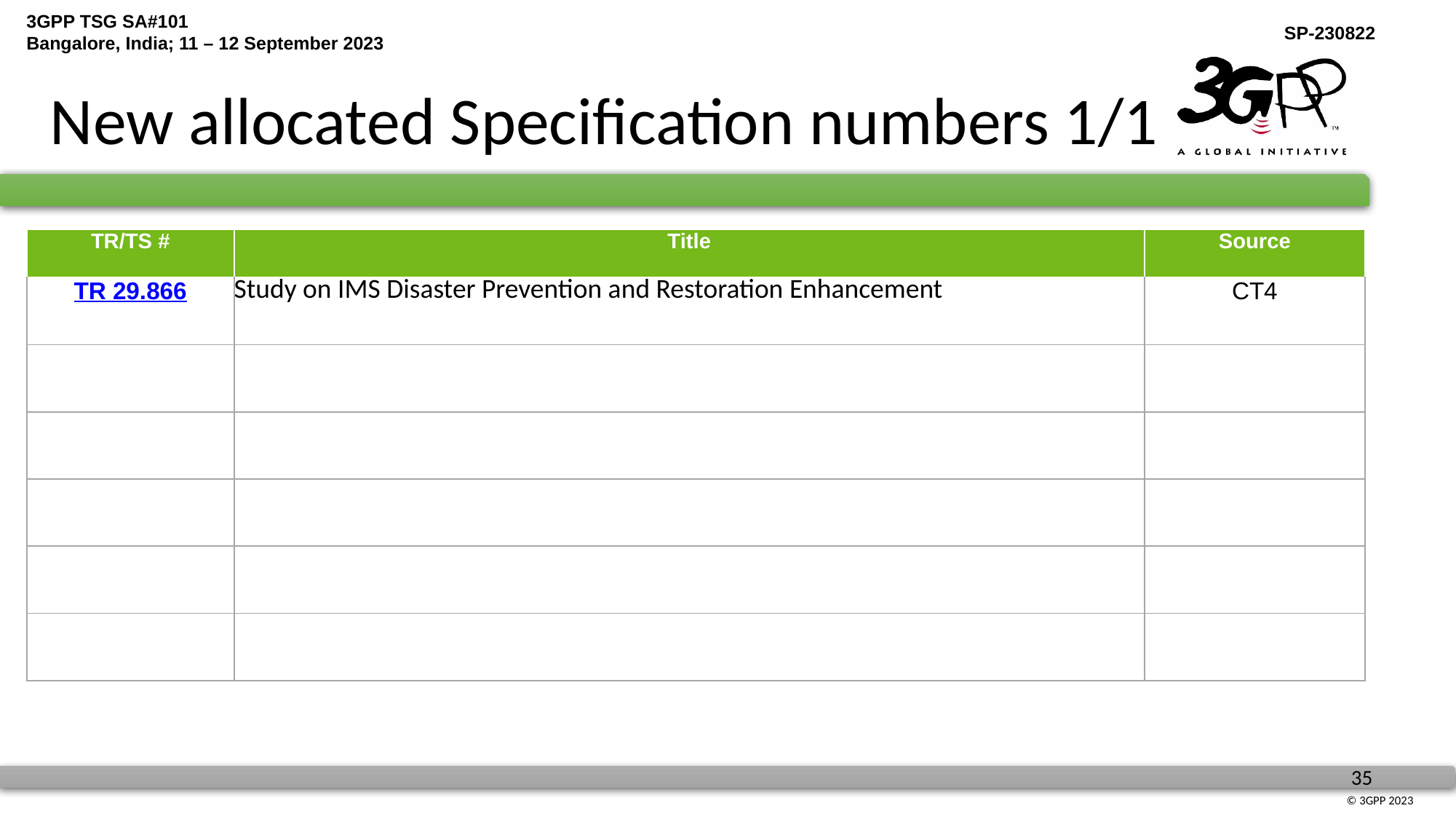

# New allocated Specification numbers 1/1
| TR/TS # | Title | Source |
| --- | --- | --- |
| TR 29.866 | Study on IMS Disaster Prevention and Restoration Enhancement | CT4 |
|  |  |  |
|  |  |  |
|  |  |  |
|  |  |  |
|  |  |  |